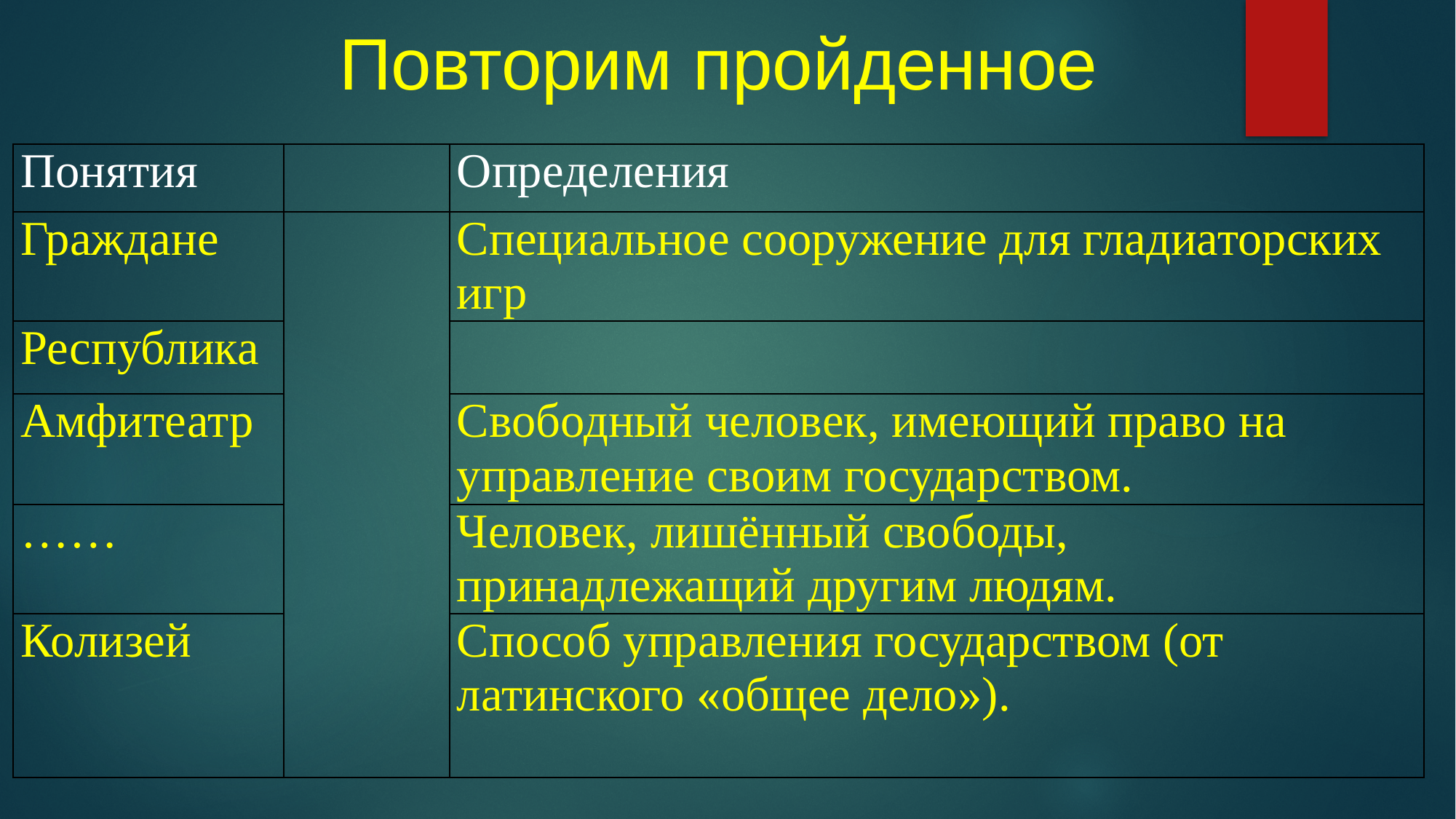

# Повторим пройденное
| Понятия |  | Определения |
| --- | --- | --- |
| Граждане |  | Специальное сооружение для гладиаторских игр |
| Республика |  |  |
| Амфитеатр |  | Свободный человек, имеющий право на управление своим государством. |
| …… |  | Человек, лишённый свободы, принадлежащий другим людям. |
| Колизей |  | Способ управления государством (от латинского «общее дело»). |